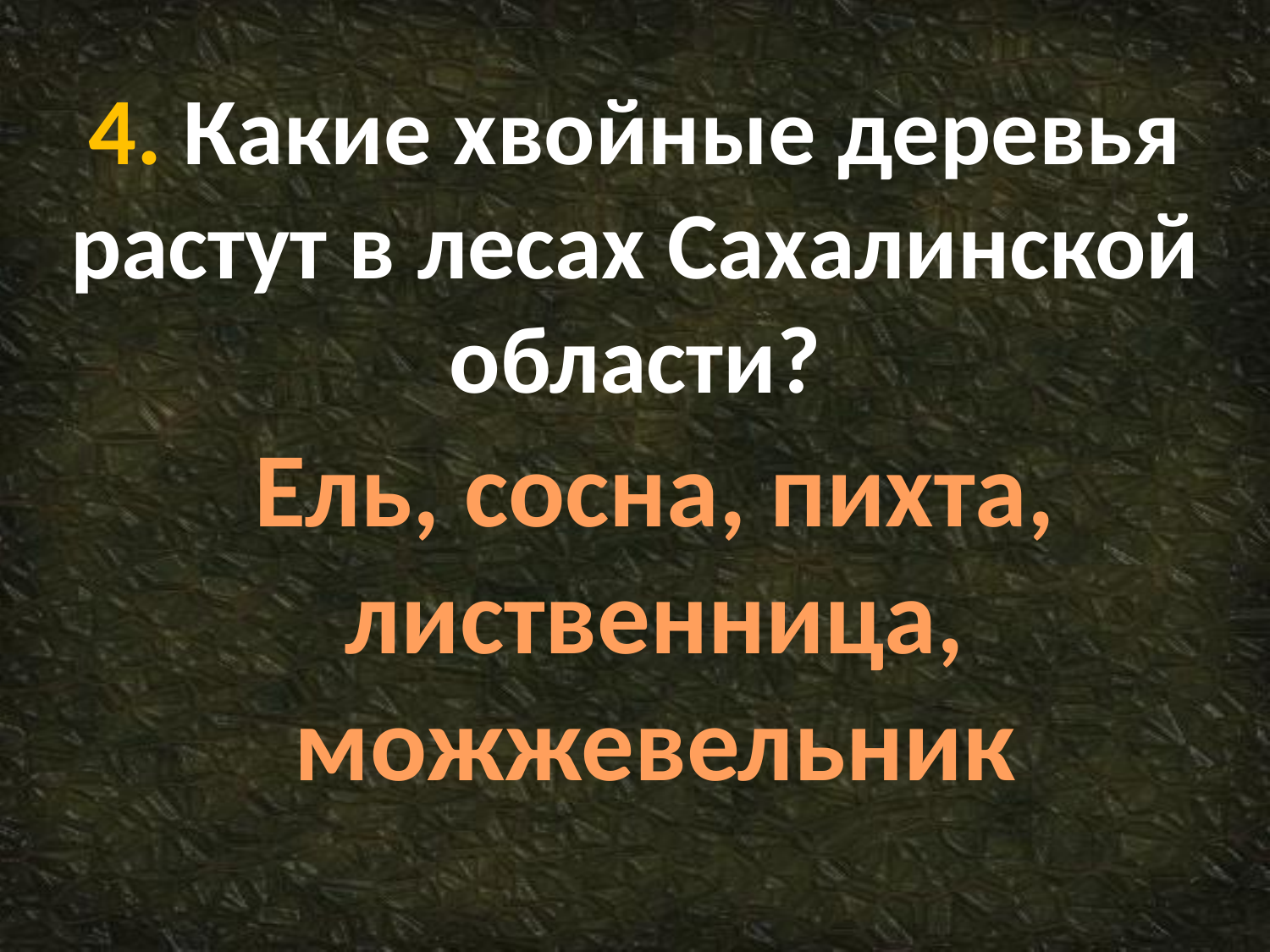

# 4. Какие хвойные деревья растут в лесах Сахалинской области?
Ель, сосна, пихта, лиственница, можжевельник